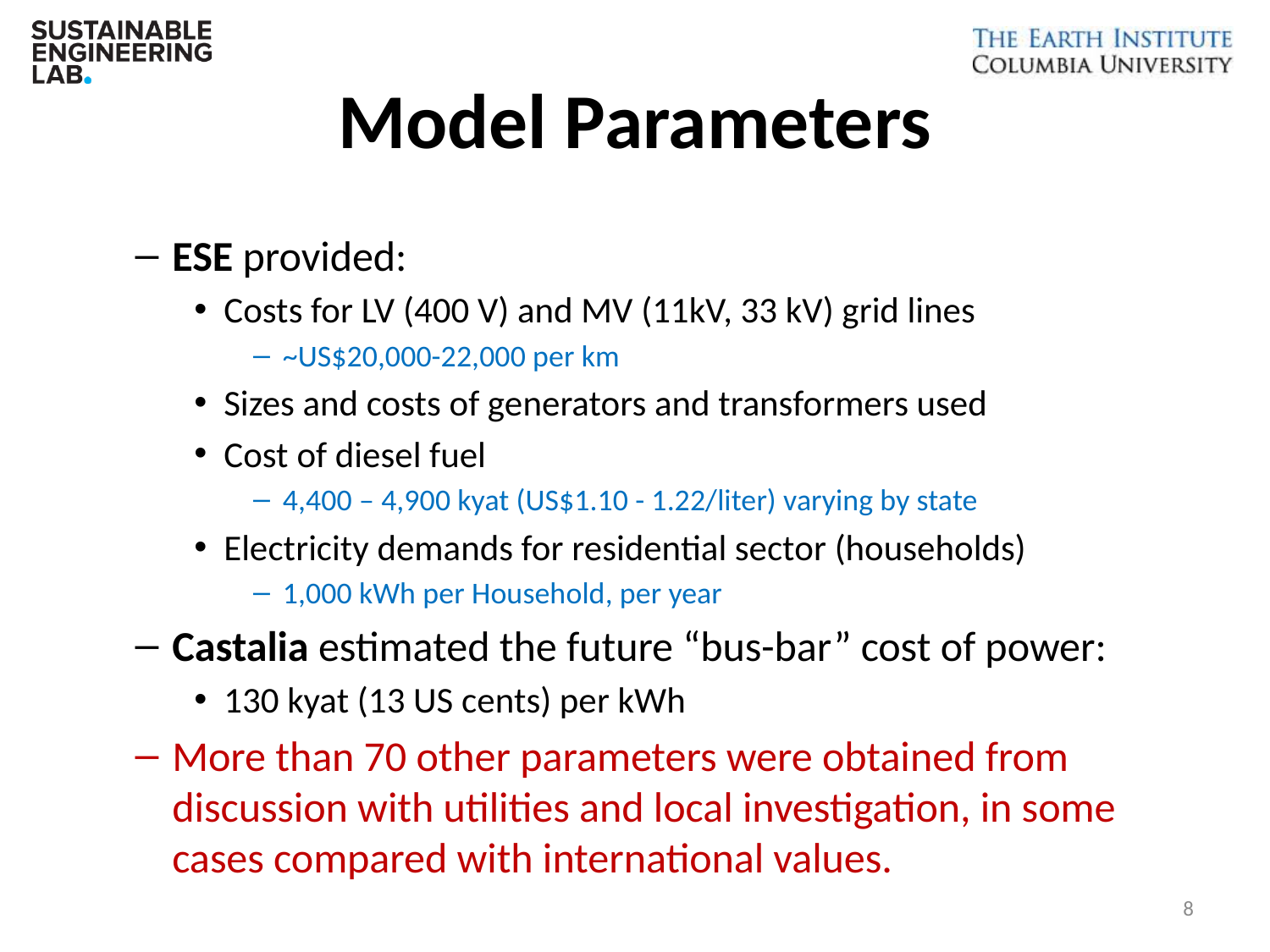

# Model Parameters
ESE provided:
Costs for LV (400 V) and MV (11kV, 33 kV) grid lines
~US$20,000-22,000 per km
Sizes and costs of generators and transformers used
Cost of diesel fuel
4,400 – 4,900 kyat (US$1.10 - 1.22/liter) varying by state
Electricity demands for residential sector (households)
1,000 kWh per Household, per year
Castalia estimated the future “bus-bar” cost of power:
130 kyat (13 US cents) per kWh
More than 70 other parameters were obtained from discussion with utilities and local investigation, in some cases compared with international values.

8